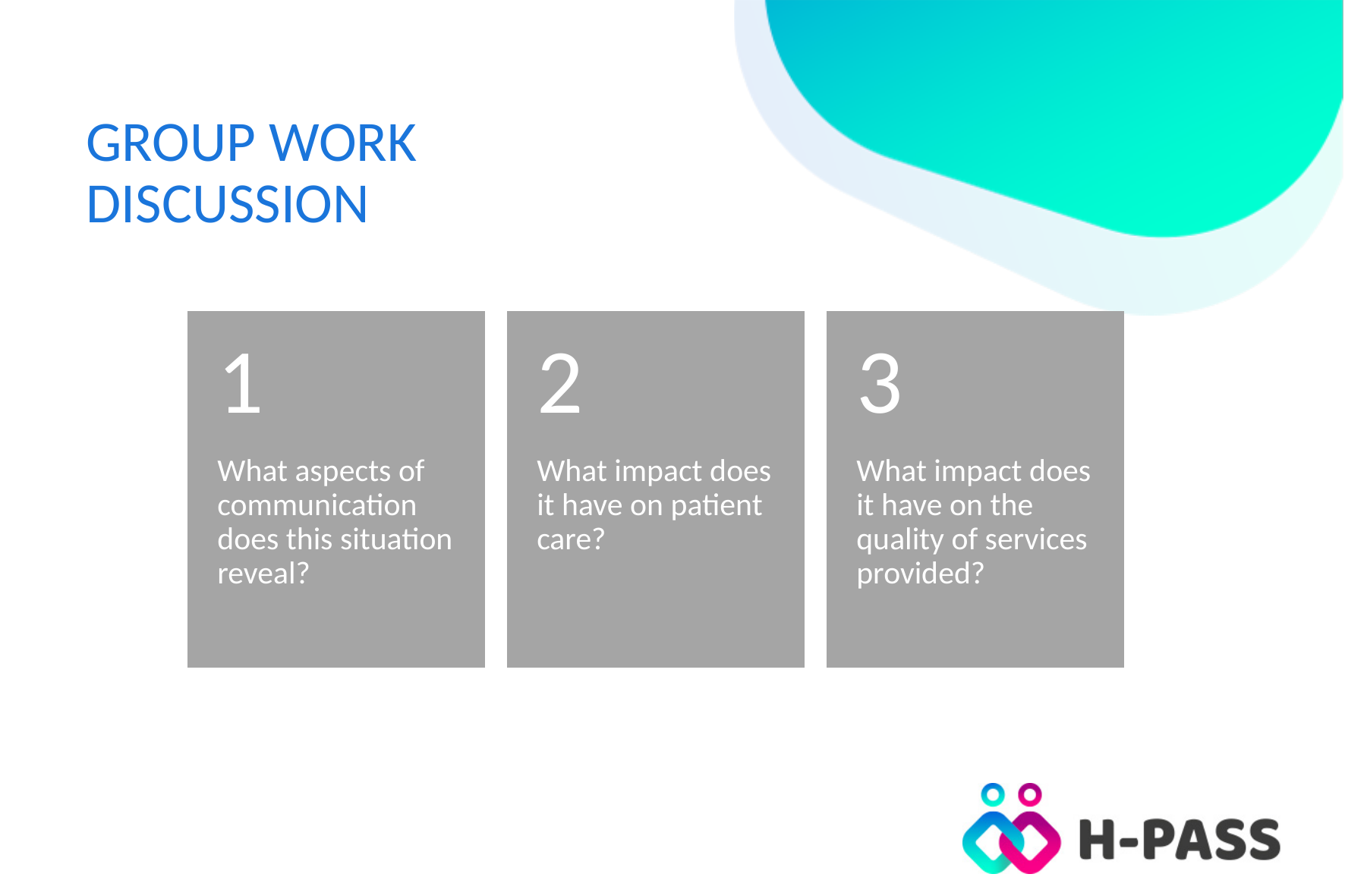

# GROUP WORK DISCUSSION
What aspects of communication does this situation reveal?
1
What impact does it have on patient care?
2
What impact does it have on the quality of services provided?
3